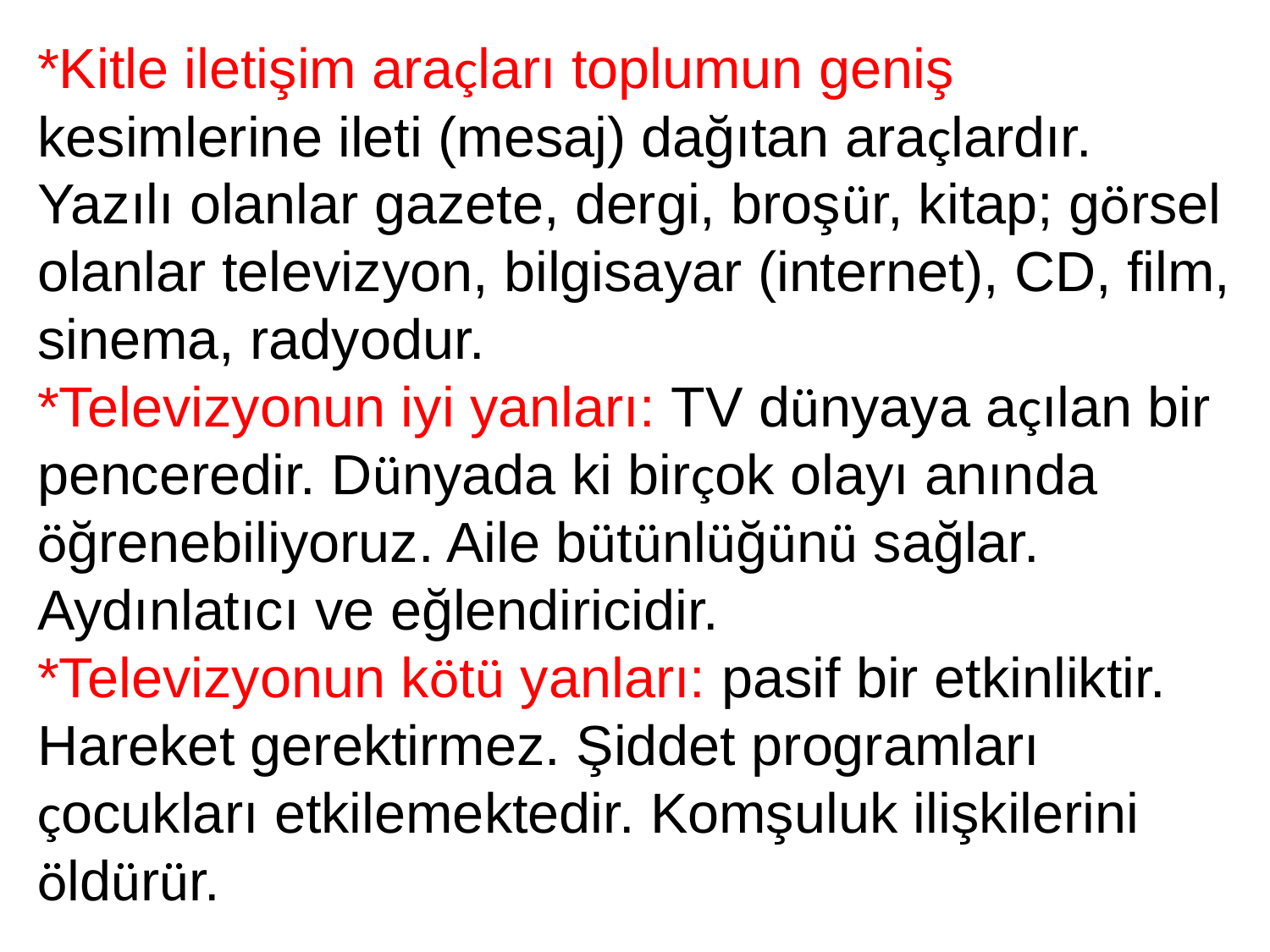

*Kitle iletişim araçları toplumun geniş kesimlerine ileti (mesaj) dağıtan araçlardır. Yazılı olanlar gazete, dergi, broşür, kitap; görsel olanlar televizyon, bilgisayar (internet), CD, film, sinema, radyodur.
*Televizyonun iyi yanları: TV dünyaya açılan bir penceredir. Dünyada ki birçok olayı anında öğrenebiliyoruz. Aile bütünlüğünü sağlar. Aydınlatıcı ve eğlendiricidir.
*Televizyonun kötü yanları: pasif bir etkinliktir. Hareket gerektirmez. Şiddet programları çocukları etkilemektedir. Komşuluk ilişkilerini öldürür.